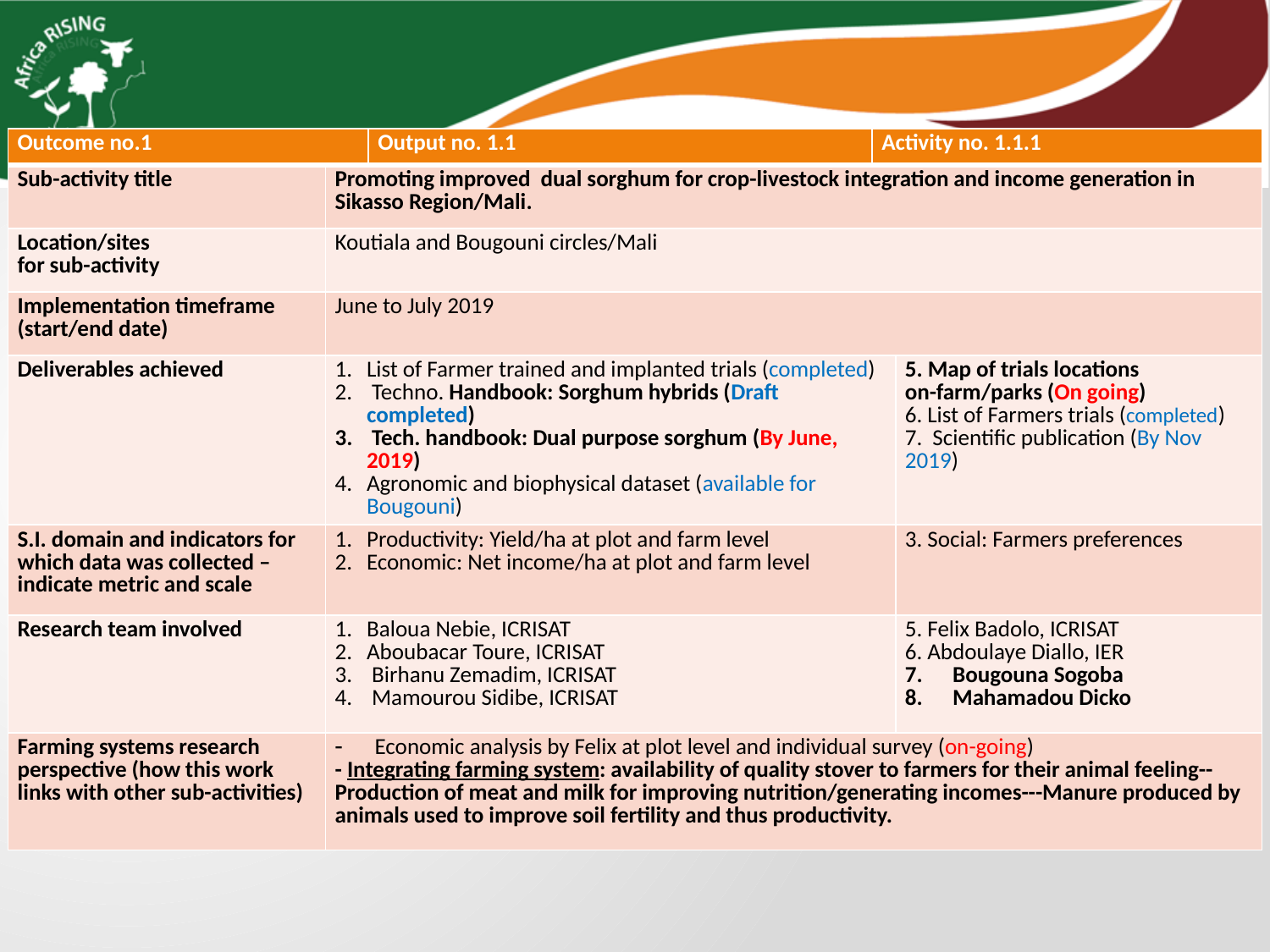

| Outcome no.1 |  | Output no. 1.1 | Activity no. 1.1.1 |  |
| --- | --- | --- | --- | --- |
| Sub-activity title | Promoting improved dual sorghum for crop-livestock integration and income generation in Sikasso Region/Mali. |  |  |  |
| Location/sites for sub-activity | Koutiala and Bougouni circles/Mali |  |  |  |
| Implementation timeframe (start/end date) | June to July 2019 |  |  |  |
| Deliverables achieved | List of Farmer trained and implanted trials (completed) Techno. Handbook: Sorghum hybrids (Draft completed) Tech. handbook: Dual purpose sorghum (By June, 2019) Agronomic and biophysical dataset (available for Bougouni) |  |  | 5. Map of trials locations on-farm/parks (On going) 6. List of Farmers trials (completed) 7. Scientific publication (By Nov 2019) |
| S.I. domain and indicators for which data was collected – indicate metric and scale | Productivity: Yield/ha at plot and farm level Economic: Net income/ha at plot and farm level |  |  | 3. Social: Farmers preferences |
| Research team involved | Baloua Nebie, ICRISAT Aboubacar Toure, ICRISAT Birhanu Zemadim, ICRISAT Mamourou Sidibe, ICRISAT |  |  | 5. Felix Badolo, ICRISAT 6. Abdoulaye Diallo, IER Bougouna Sogoba Mahamadou Dicko |
| Farming systems research perspective (how this work links with other sub-activities) | Economic analysis by Felix at plot level and individual survey (on-going) - Integrating farming system: availability of quality stover to farmers for their animal feeling--Production of meat and milk for improving nutrition/generating incomes---Manure produced by animals used to improve soil fertility and thus productivity. |  |  |  |